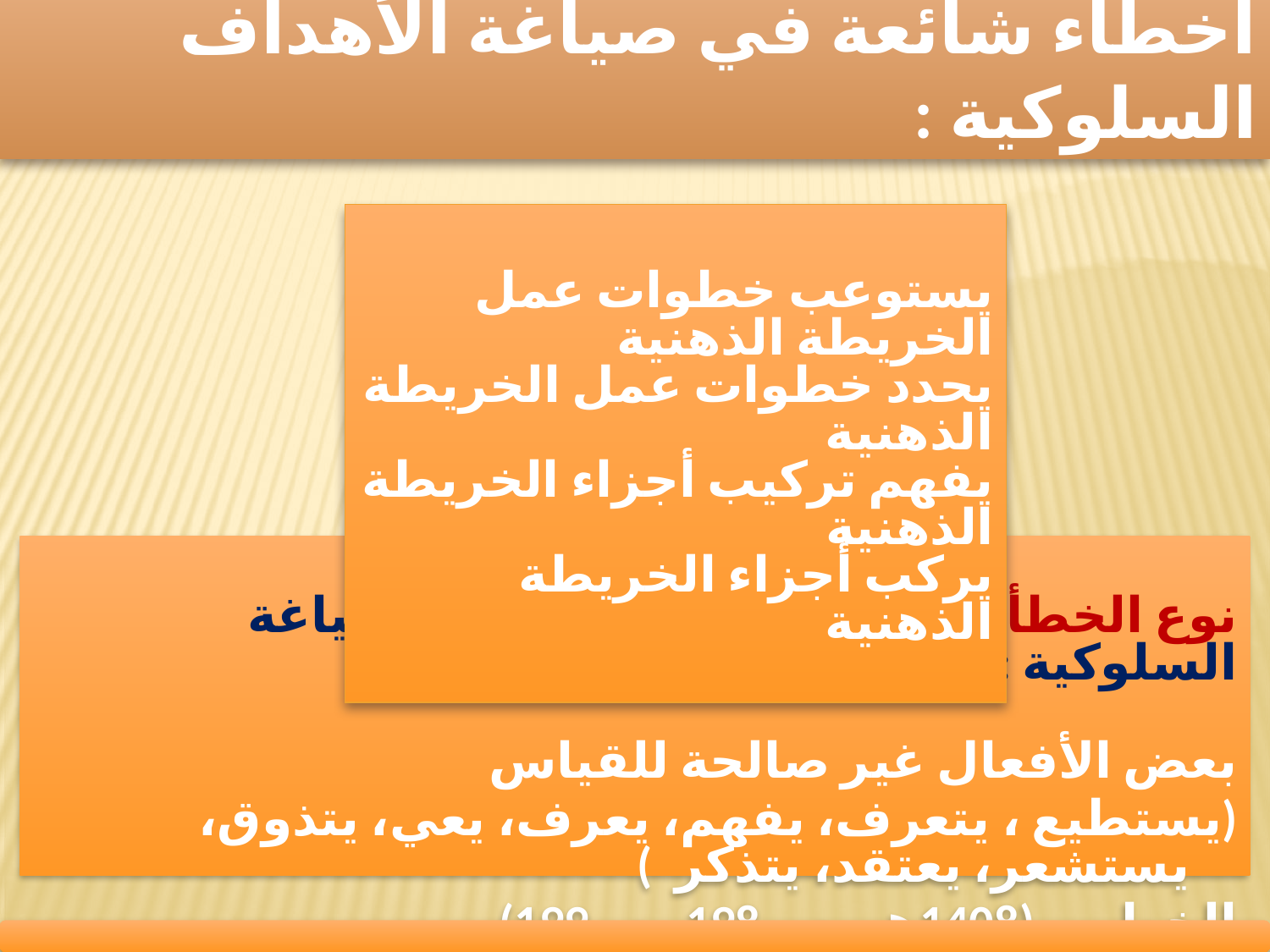

أخطاء شائعة في صياغة الأهداف السلوكية :

يستوعب خطوات عمل الخريطة الذهنية
يحدد خطوات عمل الخريطة الذهنية
يفهم تركيب أجزاء الخريطة الذهنية
يركب أجزاء الخريطة الذهنية

نوع الخطأ: استعمال أفعالاً لا تصلح للصياغة السلوكية :

بعض الأفعال غير صالحة للقياس
(يستطيع ، يتعرف، يفهم، يعرف، يعي، يتذوق، يستشعر، يعتقد، يتذكر  )
الخطيب (1408هـ، ص 198، ص199).